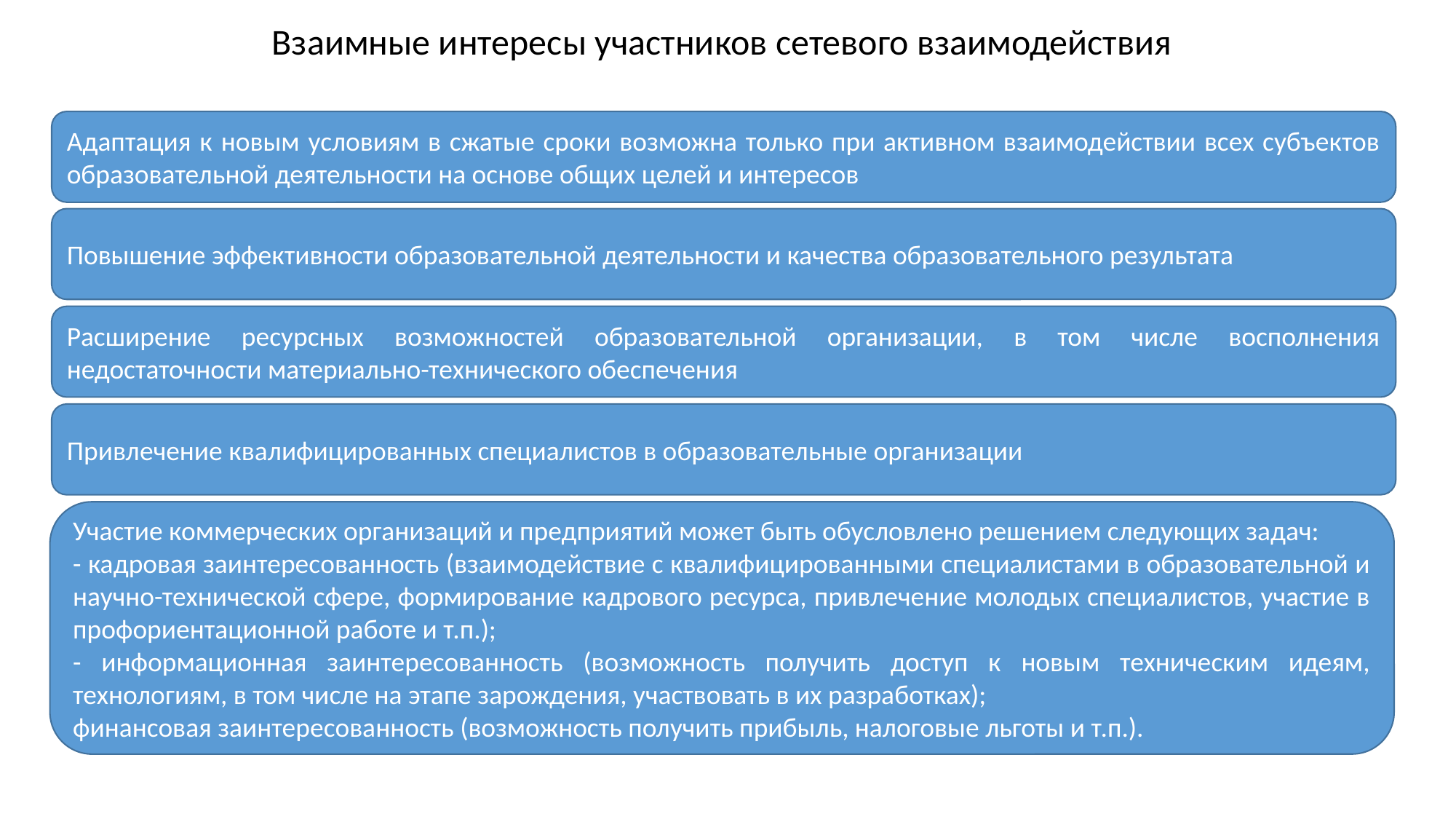

# Взаимные интересы участников сетевого взаимодействия
Адаптация к новым условиям в сжатые сроки возможна только при активном взаимодействии всех субъектов образовательной деятельности на основе общих целей и интересов
Повышение эффективности образовательной деятельности и качества образовательного результата
Расширение ресурсных возможностей образовательной организации, в том числе восполнения недостаточности материально-технического обеспечения
Привлечение квалифицированных специалистов в образовательные организации
Участие коммерческих организаций и предприятий может быть обусловлено решением следующих задач:
- кадровая заинтересованность (взаимодействие с квалифицированными специалистами в образовательной и научно-технической сфере, формирование кадрового ресурса, привлечение молодых специалистов, участие в профориентационной работе и т.п.);
- информационная заинтересованность (возможность получить доступ к новым техническим идеям, технологиям, в том числе на этапе зарождения, участвовать в их разработках);
финансовая заинтересованность (возможность получить прибыль, налоговые льготы и т.п.).